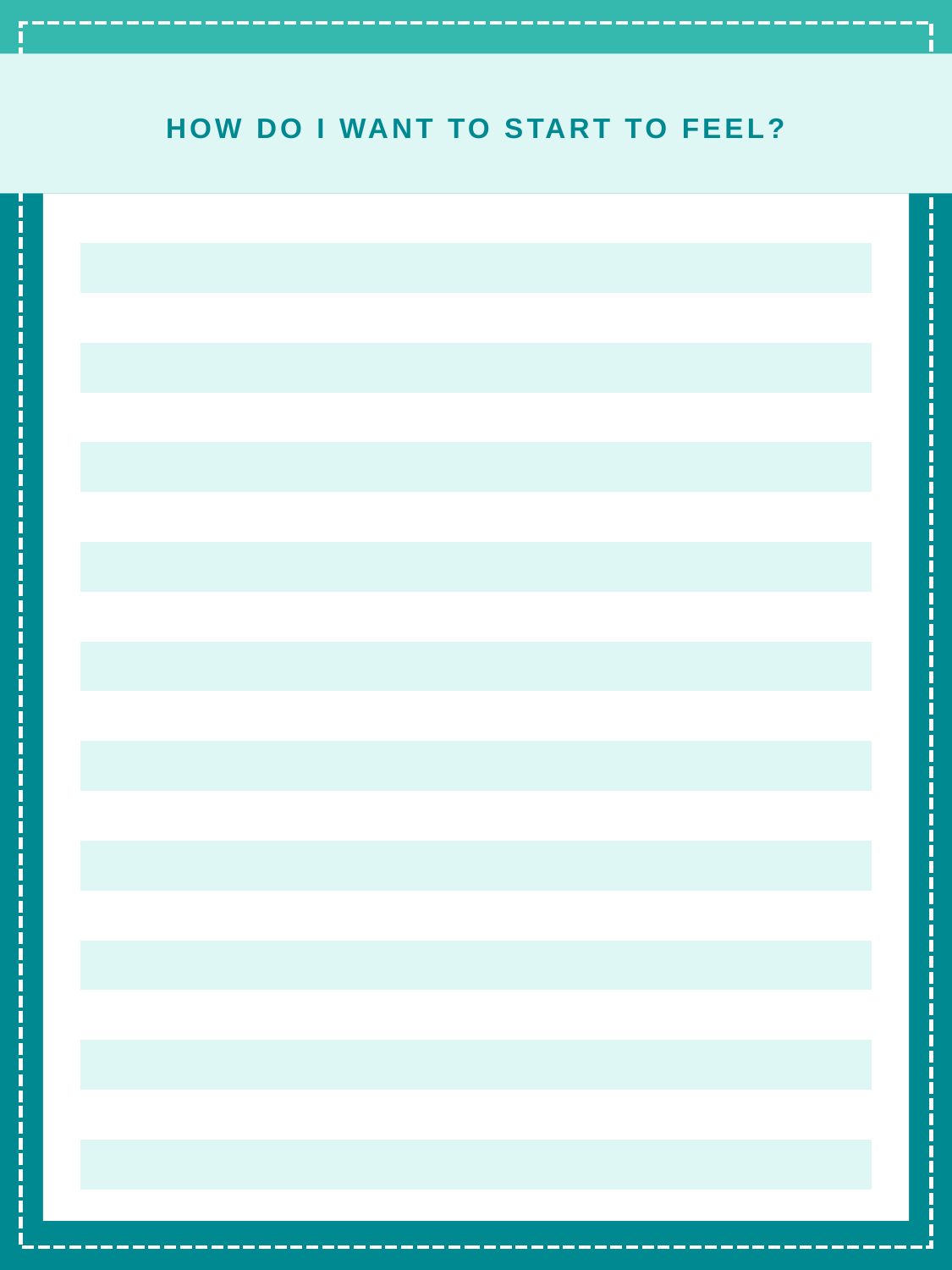

HOW DO I WANT TO START TO FEEL?

|  |
| --- |
|  |
|  |
|  |
|  |
|  |
|  |
|  |
|  |
|  |
|  |
|  |
|  |
|  |
|  |
|  |
|  |
|  |
|  |